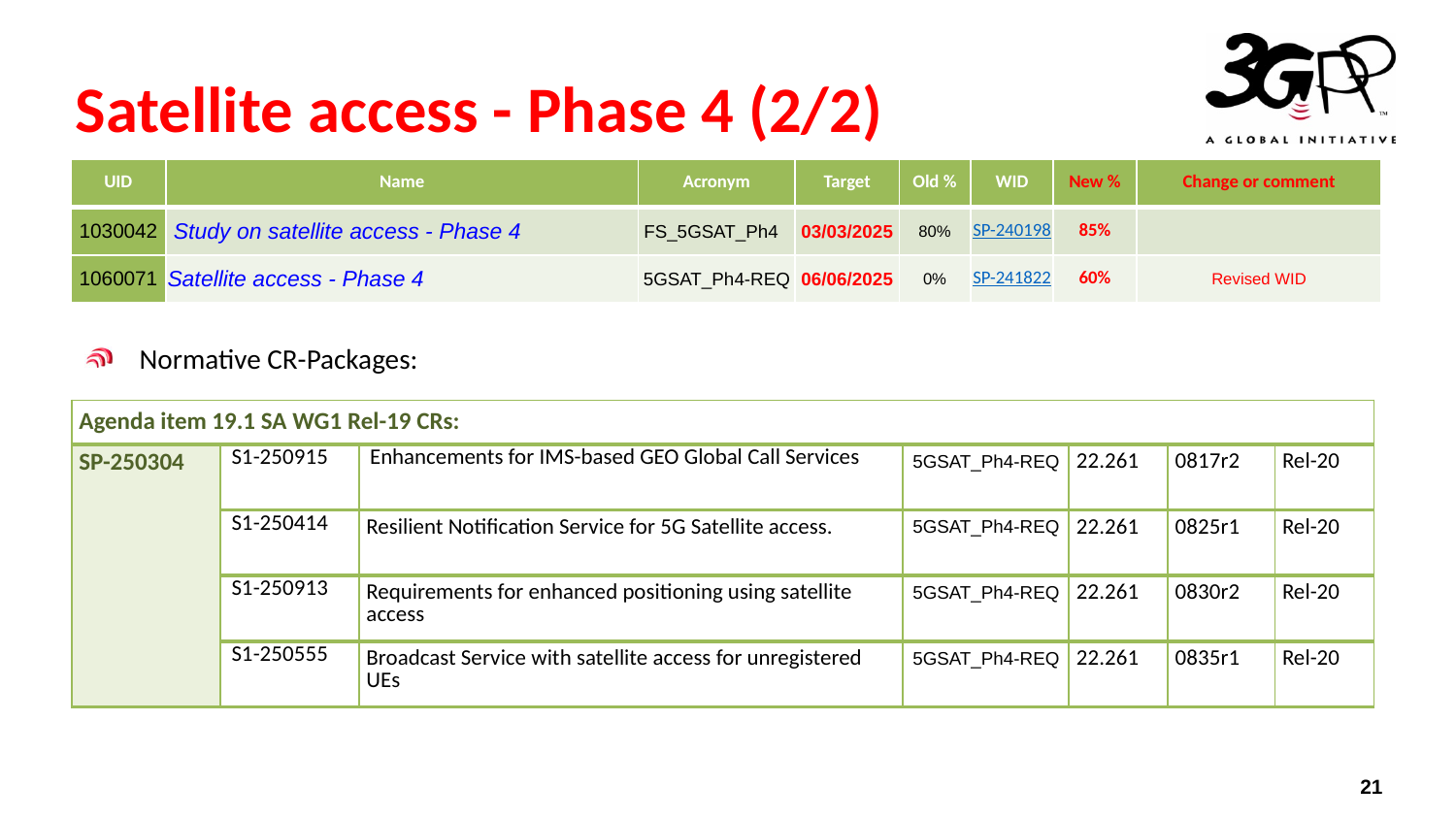

# Satellite access - Phase 4 (2/2)
| UID | Name | Acronym | Target | Old % | WID | New % | Change or comment |
| --- | --- | --- | --- | --- | --- | --- | --- |
| 1030042 | Study on satellite access - Phase 4 | FS\_5GSAT\_Ph4 | 03/03/2025 | 80% | SP-240198 | 85% |  |
| 1060071 | Satellite access - Phase 4 | 5GSAT\_Ph4-REQ | 06/06/2025 | 0% | SP-241822 | 60% | Revised WID |
Normative CR-Packages:
| Agenda item 19.1 SA WG1 Rel-19 CRs: |  |  |  |  |  |  |
| --- | --- | --- | --- | --- | --- | --- |
| SP-250304 | S1-250915 | Enhancements for IMS-based GEO Global Call Services | 5GSAT\_Ph4-REQ | 22.261 | 0817r2 | Rel-20 |
|  | S1-250414 | Resilient Notification Service for 5G Satellite access. | 5GSAT\_Ph4-REQ | 22.261 | 0825r1 | Rel-20 |
|  | S1-250913 | Requirements for enhanced positioning using satellite access | 5GSAT\_Ph4-REQ | 22.261 | 0830r2 | Rel-20 |
|  | S1-250555 | Broadcast Service with satellite access for unregistered UEs | 5GSAT\_Ph4-REQ | 22.261 | 0835r1 | Rel-20 |